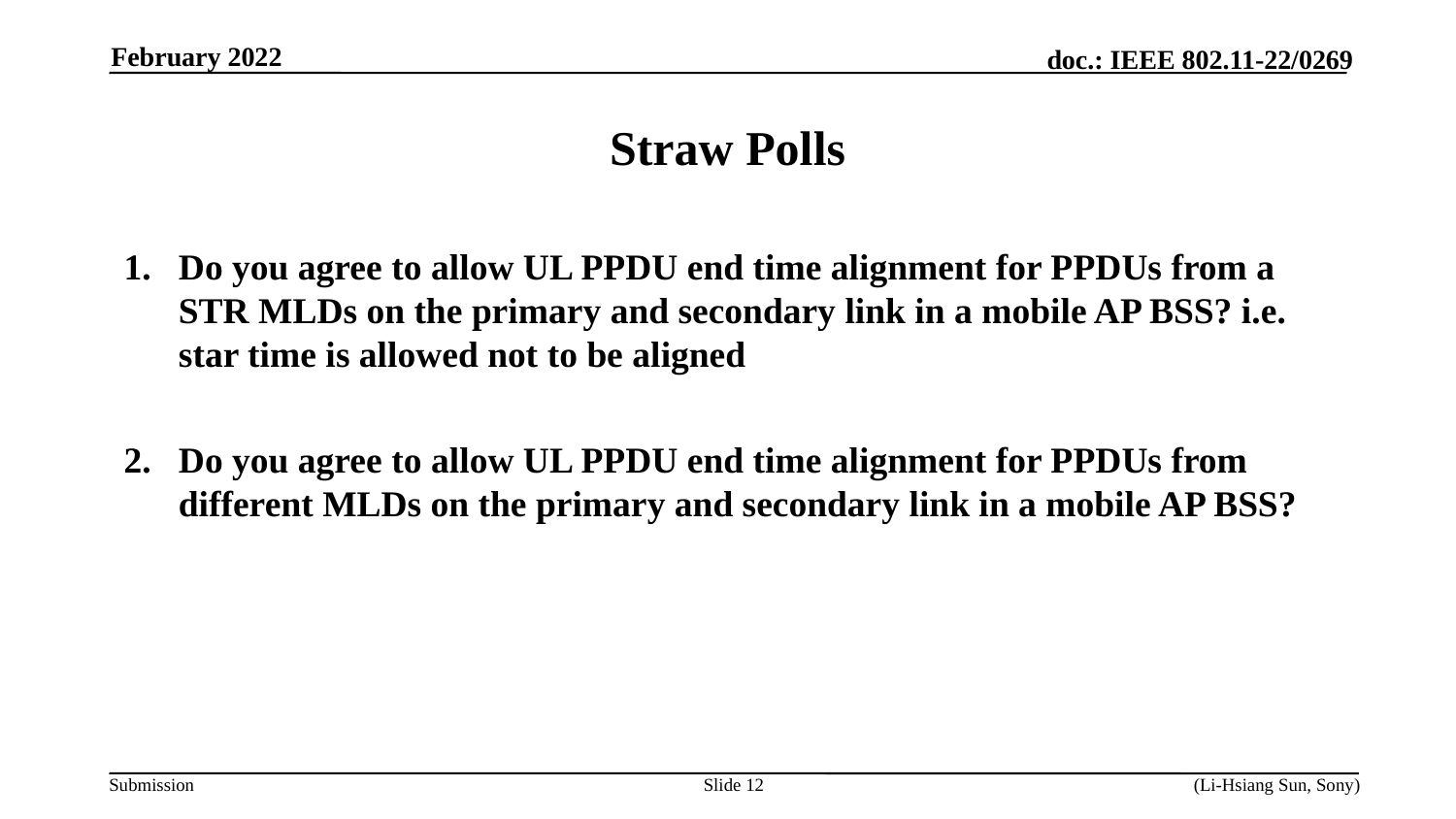

February 2022
# Straw Polls
Do you agree to allow UL PPDU end time alignment for PPDUs from a STR MLDs on the primary and secondary link in a mobile AP BSS? i.e. star time is allowed not to be aligned

Do you agree to allow UL PPDU end time alignment for PPDUs from different MLDs on the primary and secondary link in a mobile AP BSS?

Slide 12
(Li-Hsiang Sun, Sony)